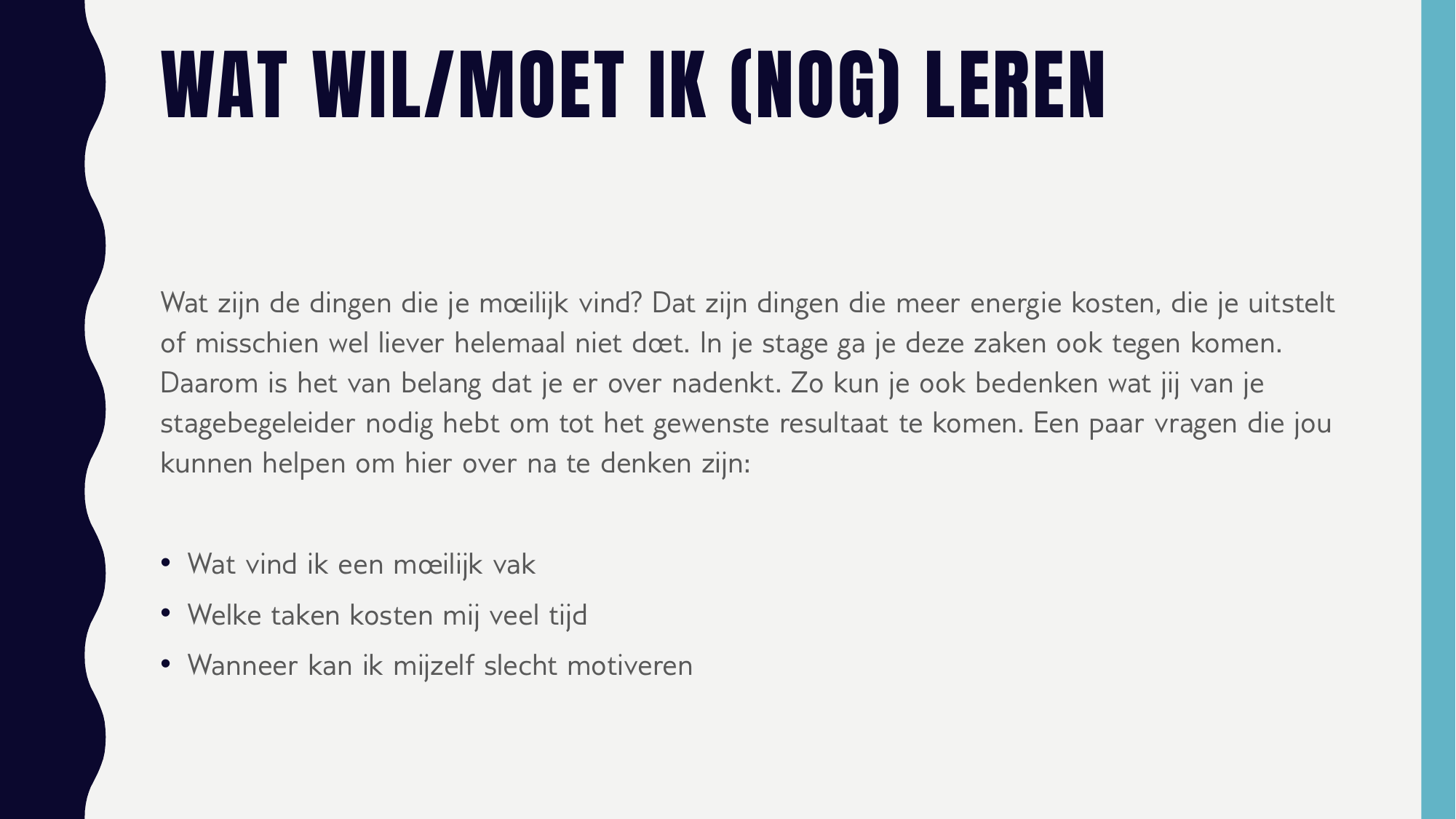

# Wat wil/moet ik (nog) leren
Wat zijn de dingen die je moeilijk vind? Dat zijn dingen die meer energie kosten, die je uitstelt of misschien wel liever helemaal niet doet. In je stage ga je deze zaken ook tegen komen. Daarom is het van belang dat je er over nadenkt. Zo kun je ook bedenken wat jij van je stagebegeleider nodig hebt om tot het gewenste resultaat te komen. Een paar vragen die jou kunnen helpen om hier over na te denken zijn:

Wat vind ik een moeilijk vak
Welke taken kosten mij veel tijd
Wanneer kan ik mijzelf slecht motiveren